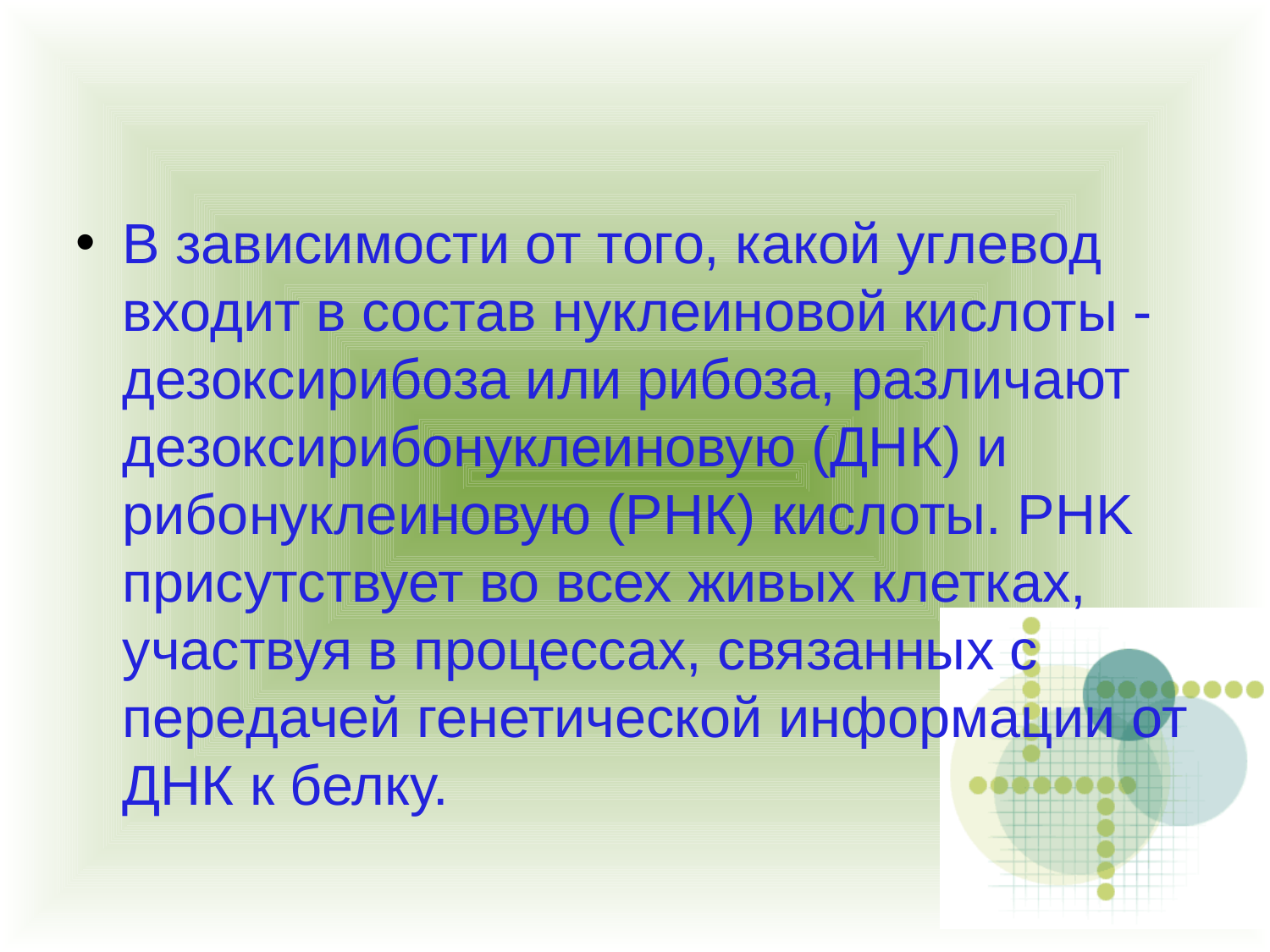

В зависимости от того, какой углевод входит в состав нуклеиновой кислоты - дезоксирибоза или рибоза, различают дезоксирибонуклеиновую (ДНК) и рибонуклеиновую (РНК) кислоты. PНK присутствует во всех живых клетках, участвуя в процессах, связанных с передачей генетической информации от ДНК к белку.